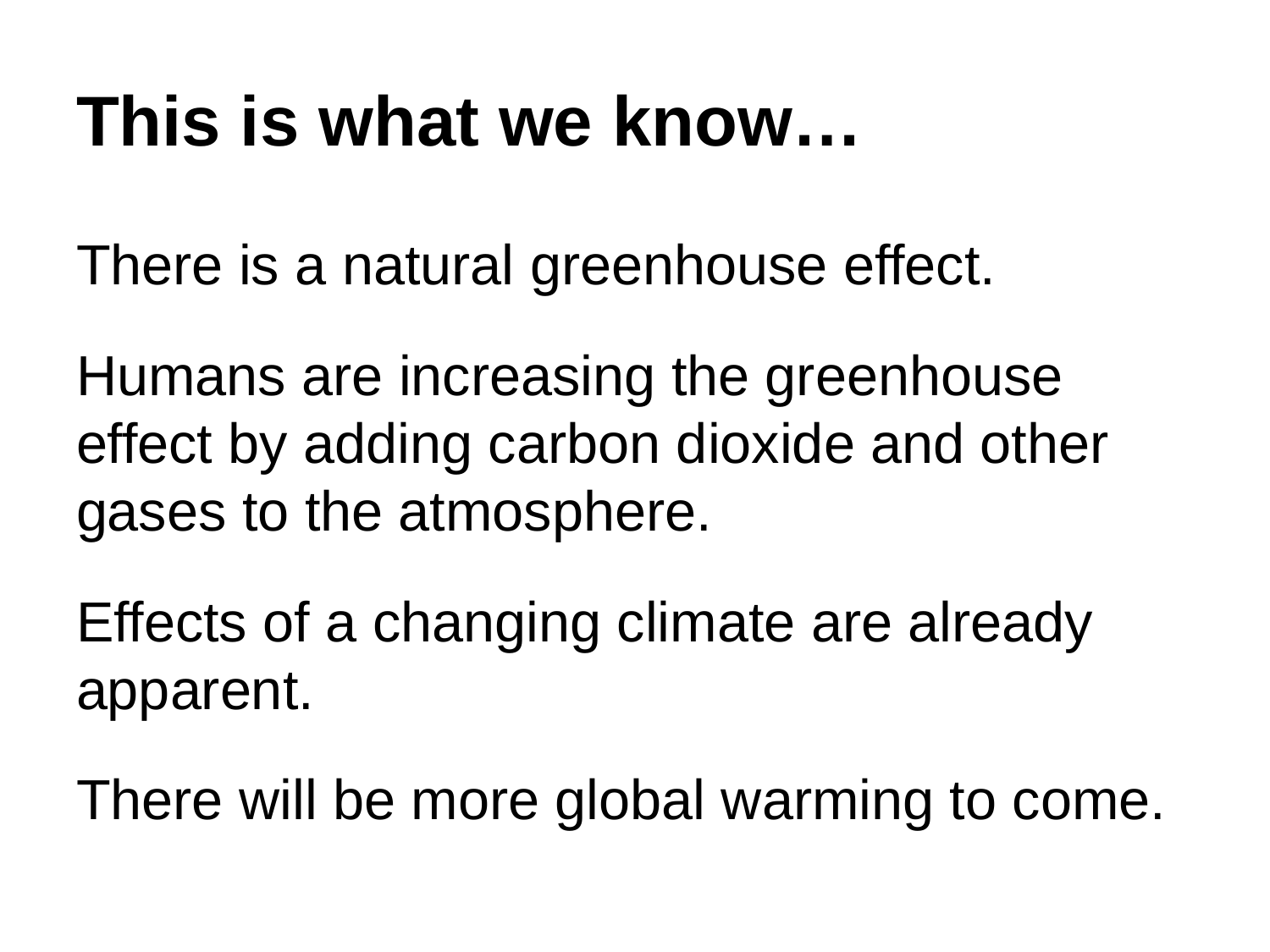

# This is what we know…
There is a natural greenhouse effect.
Humans are increasing the greenhouse effect by adding carbon dioxide and other gases to the atmosphere.
Effects of a changing climate are already apparent.
There will be more global warming to come.